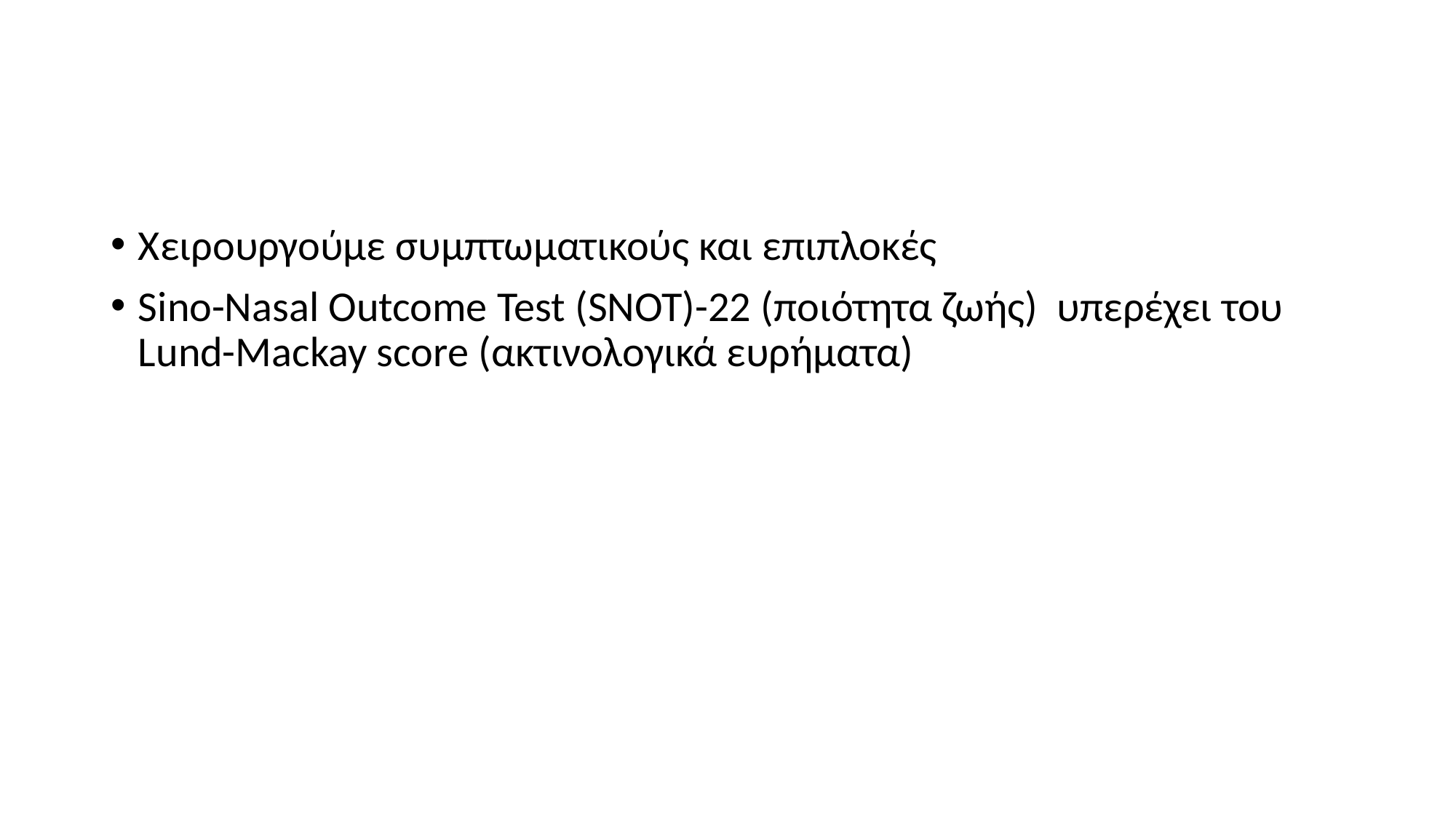

#
Χειρουργούμε συμπτωματικούς και επιπλοκές
Sino-Nasal Outcome Test (SNOT)-22 (ποιότητα ζωής)  υπερέχει του Lund-Mackay score (ακτινολογικά ευρήματα)